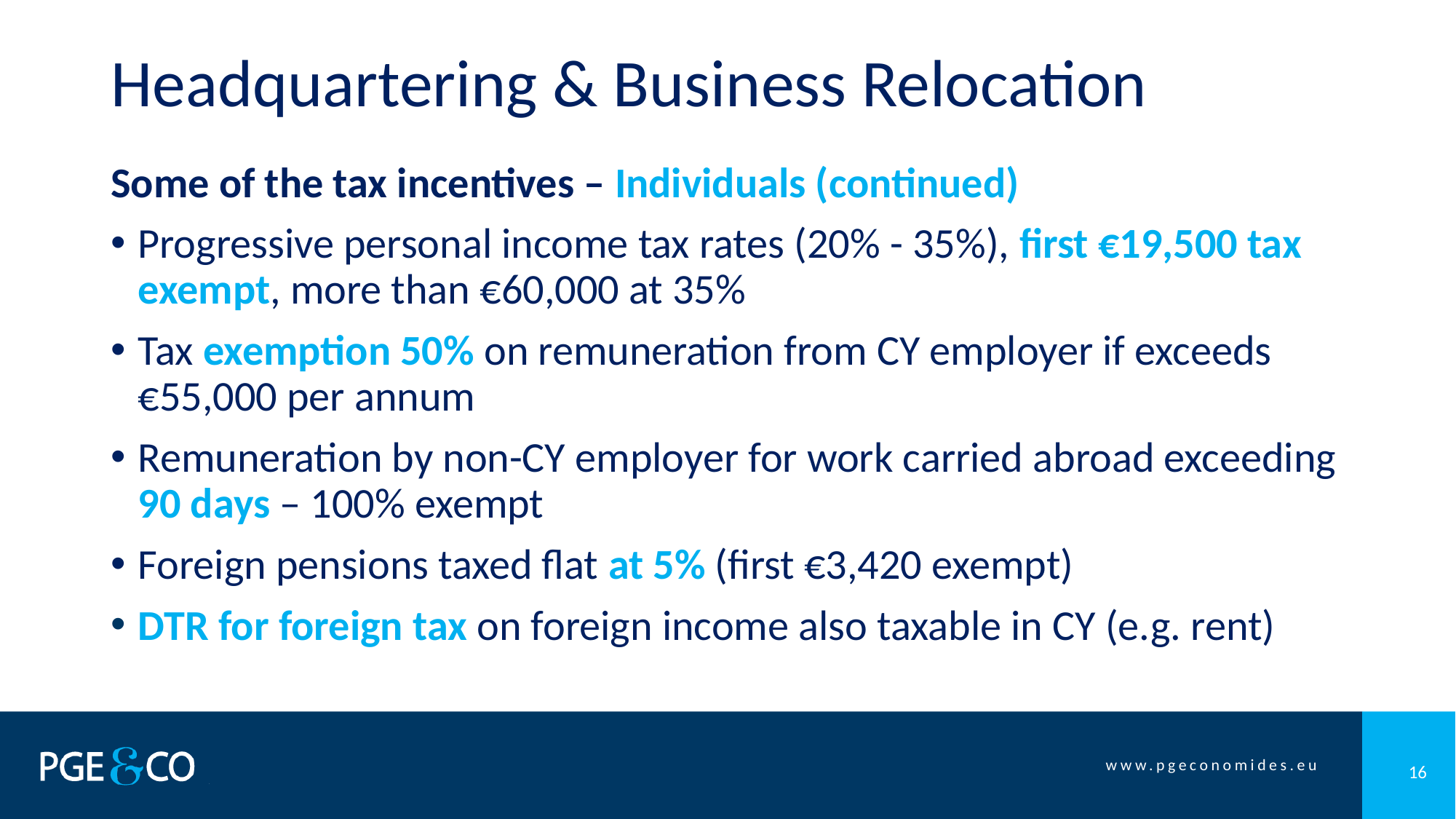

# Headquartering & Business Relocation
Some of the tax incentives – Individuals (continued)
Progressive personal income tax rates (20% - 35%), first €19,500 tax exempt, more than €60,000 at 35%
Tax exemption 50% on remuneration from CY employer if exceeds €55,000 per annum
Remuneration by non-CY employer for work carried abroad exceeding 90 days – 100% exempt
Foreign pensions taxed flat at 5% (first €3,420 exempt)
DTR for foreign tax on foreign income also taxable in CY (e.g. rent)

16